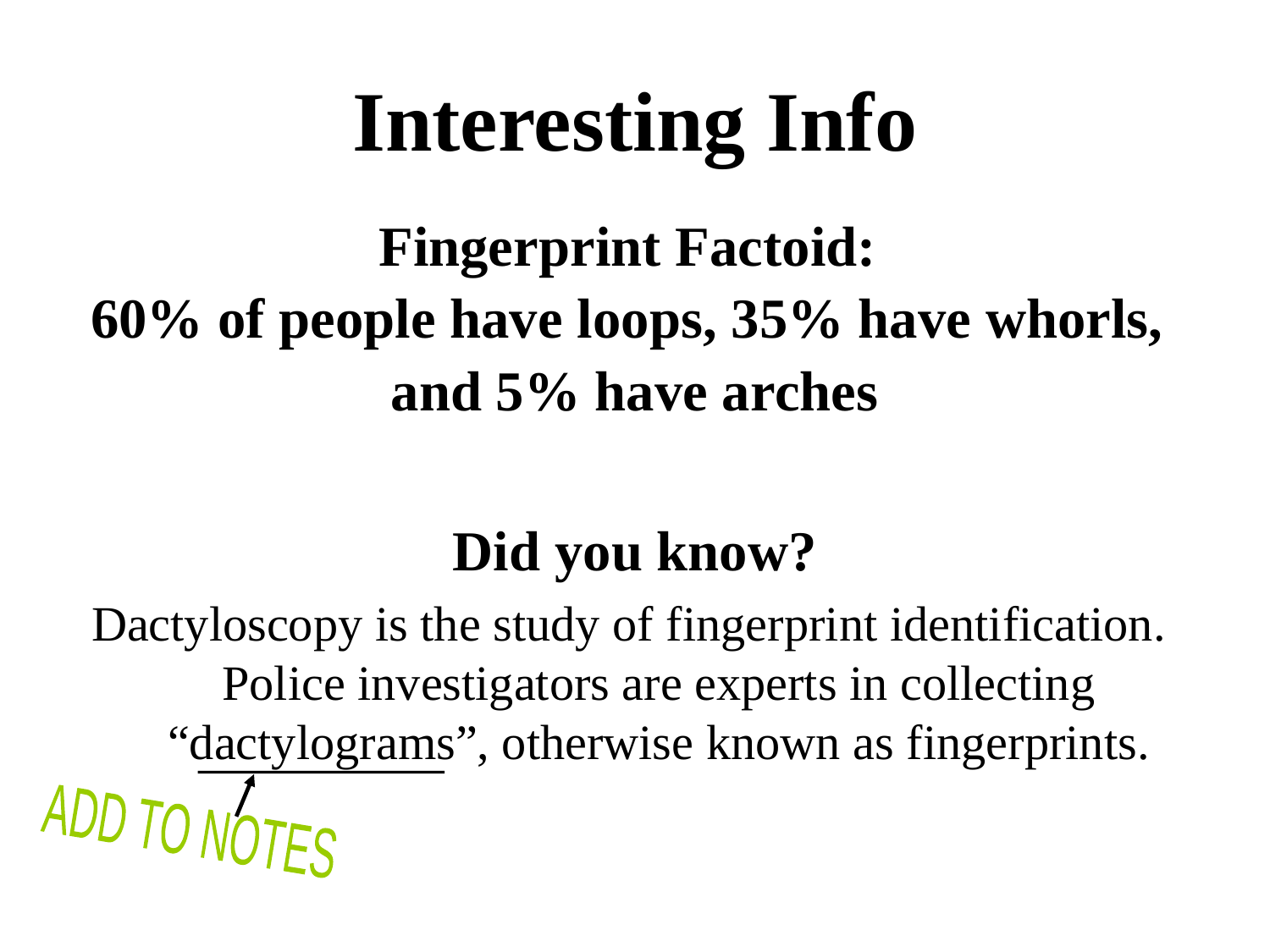

# Interesting Info
Fingerprint Factoid:
60% of people have loops, 35% have whorls,
and 5% have arches
Did you know?
Dactyloscopy is the study of fingerprint identification.
Police investigators are experts in collecting “dactylograms”, otherwise known as fingerprints.

ADD TO NOTES